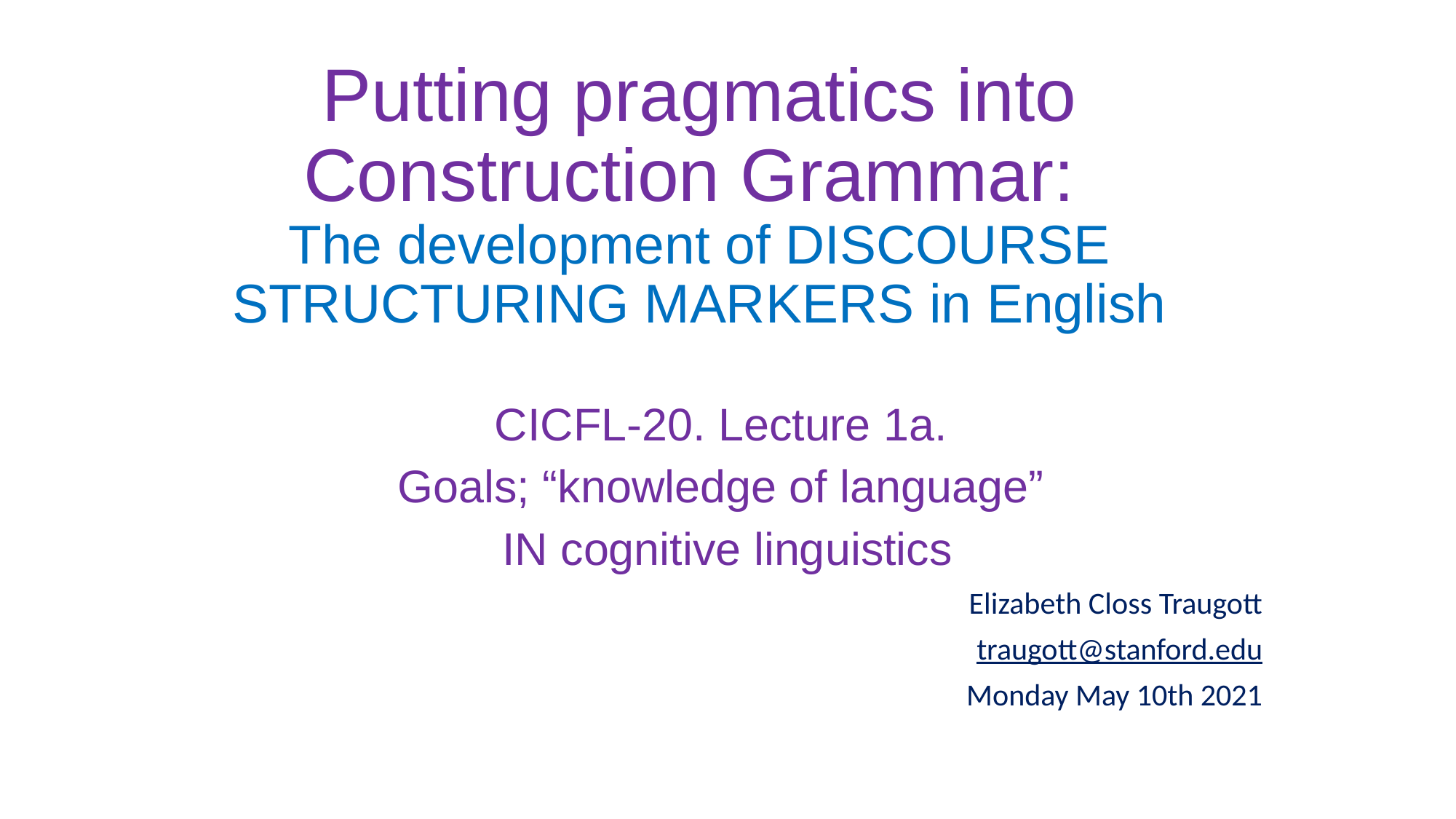

# Putting pragmatics into Construction Grammar: The development of DISCOURSE STRUCTURING MARKERS in English
CICFL-20. Lecture 1a.
Goals; “knowledge of language”
IN cognitive linguistics
Elizabeth Closs Traugott
traugott@stanford.edu
Monday May 10th 2021